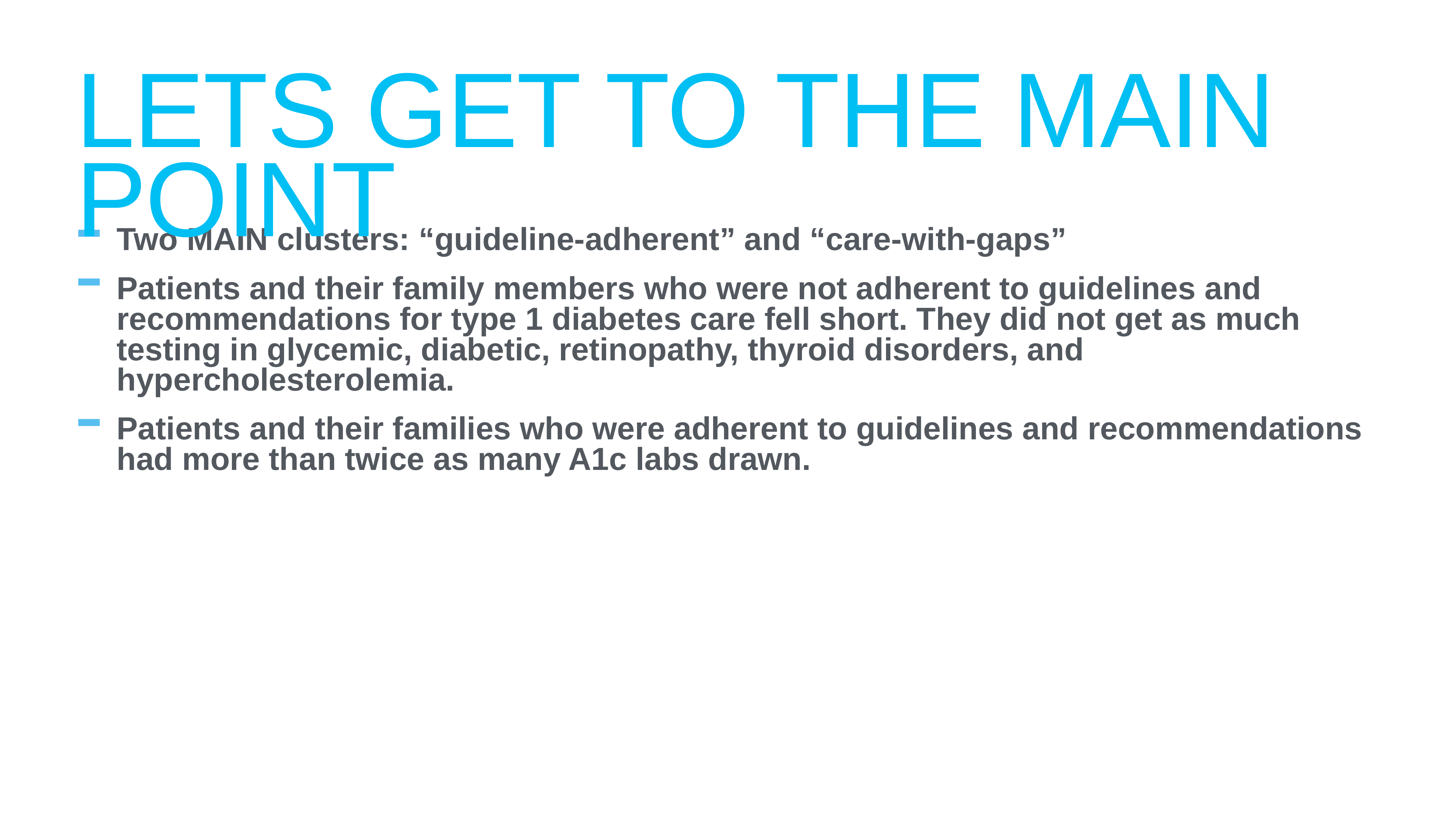

# Lets get to the main point
Two MAIN clusters: “guideline-adherent” and “care-with-gaps”
Patients and their family members who were not adherent to guidelines and recommendations for type 1 diabetes care fell short. They did not get as much testing in glycemic, diabetic, retinopathy, thyroid disorders, and hypercholesterolemia.
Patients and their families who were adherent to guidelines and recommendations had more than twice as many A1c labs drawn.